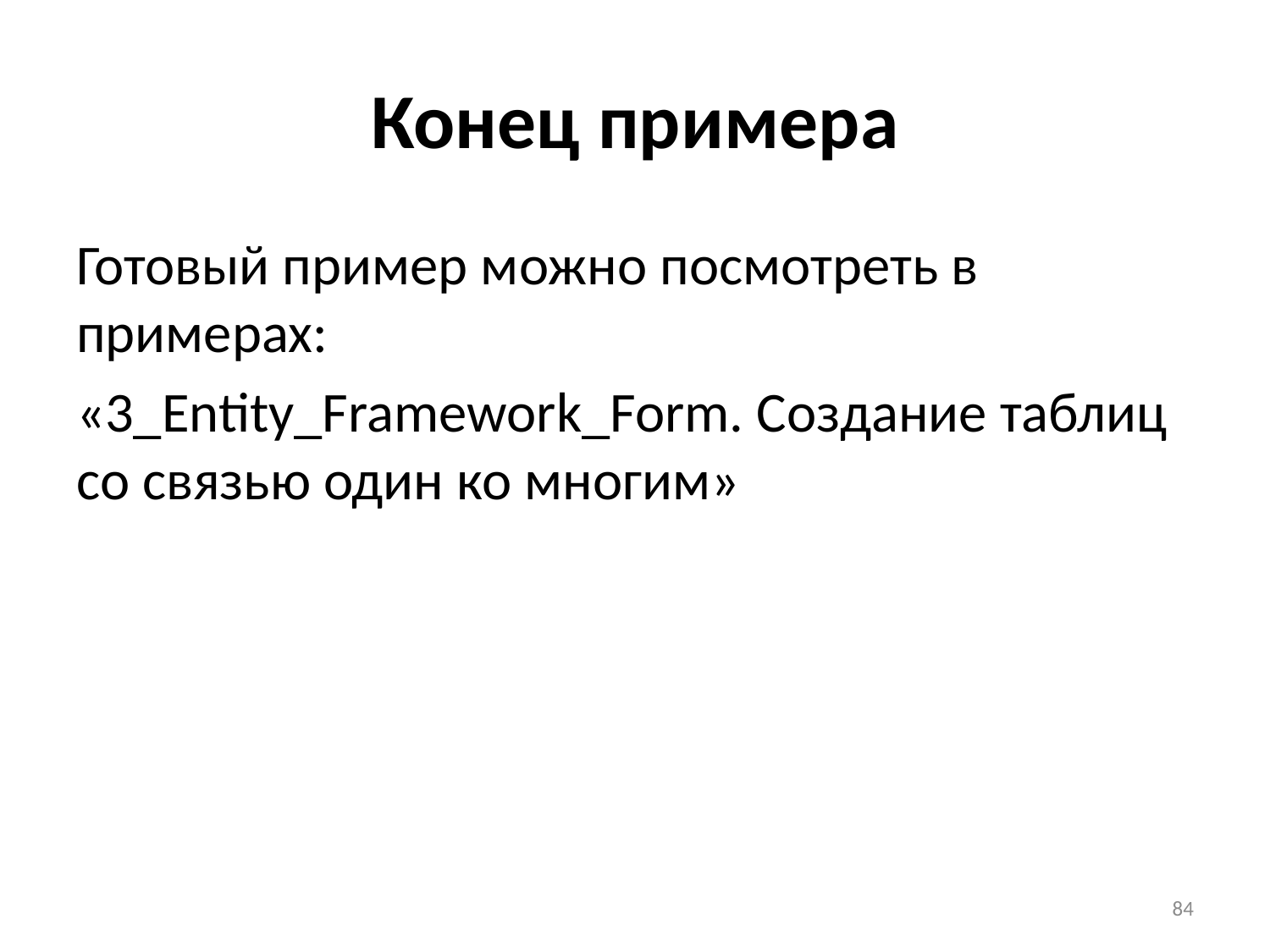

# Конец примера
Готовый пример можно посмотреть в примерах:
«3_Entity_Framework_Form. Создание таблиц со связью один ко многим»
84